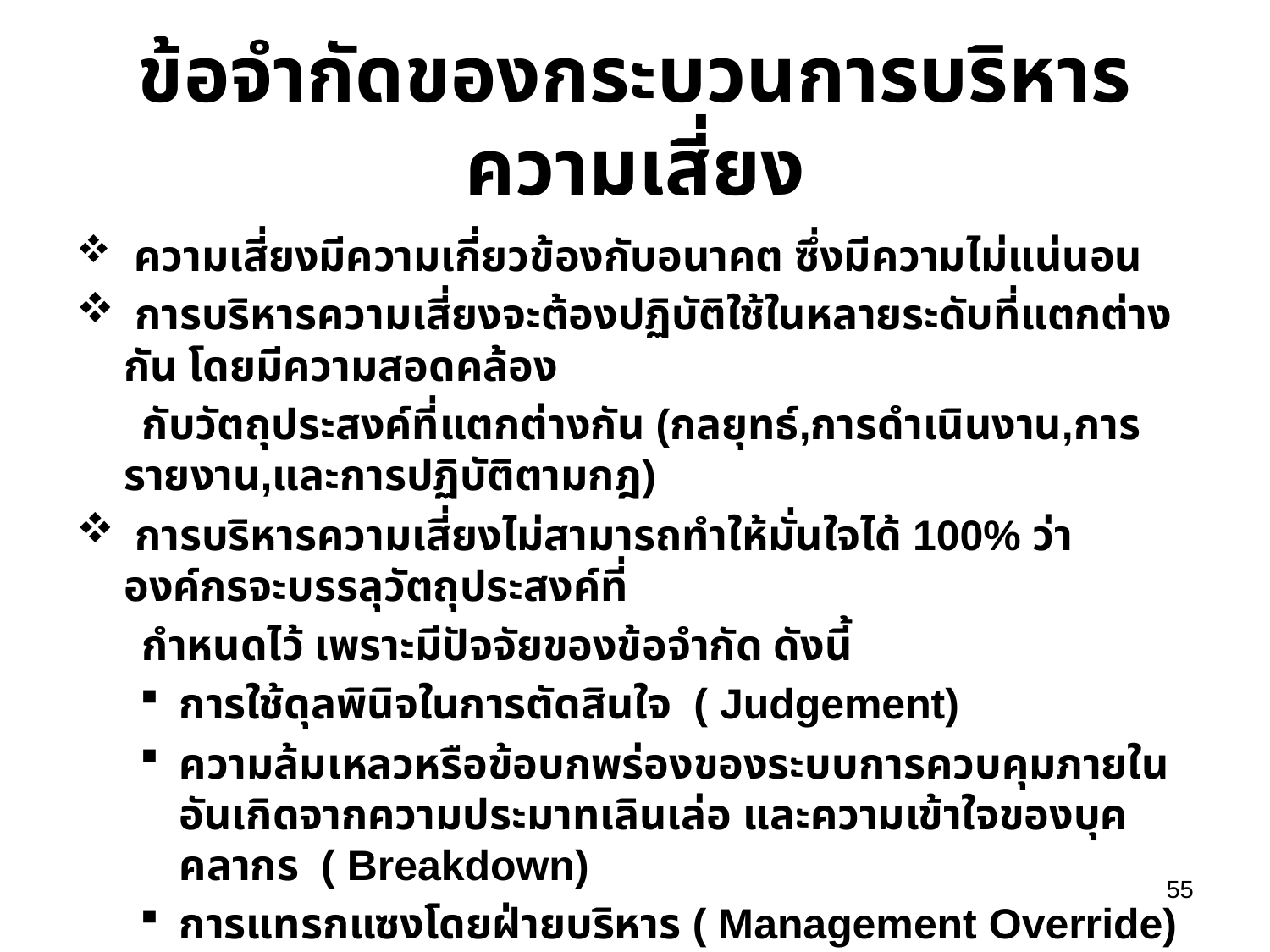

# ข้อจำกัดของกระบวนการบริหารความเสี่ยง
 ความเสี่ยงมีความเกี่ยวข้องกับอนาคต ซึ่งมีความไม่แน่นอน
 การบริหารความเสี่ยงจะต้องปฏิบัติใช้ในหลายระดับที่แตกต่างกัน โดยมีความสอดคล้อง
      กับวัตถุประสงค์ที่แตกต่างกัน (กลยุทธ์,การดำเนินงาน,การรายงาน,และการปฏิบัติตามกฎ)
 การบริหารความเสี่ยงไม่สามารถทำให้มั่นใจได้ 100% ว่าองค์กรจะบรรลุวัตถุประสงค์ที่
      กำหนดไว้ เพราะมีปัจจัยของข้อจำกัด ดังนี้
การใช้ดุลพินิจในการตัดสินใจ  ( Judgement)
ความล้มเหลวหรือข้อบกพร่องของระบบการควบคุมภายใน อันเกิดจากความประมาทเลินเล่อ และความเข้าใจของบุคคลากร  ( Breakdown)
การแทรกแซงโดยฝ่ายบริหาร ( Management Override)
การสมรู้ร่วมคิด (Collusion)
ความคุ้มค่าของต้นทุนและผลประโยชน์ที่จะได้รับ ( Cost & Benefit)
55